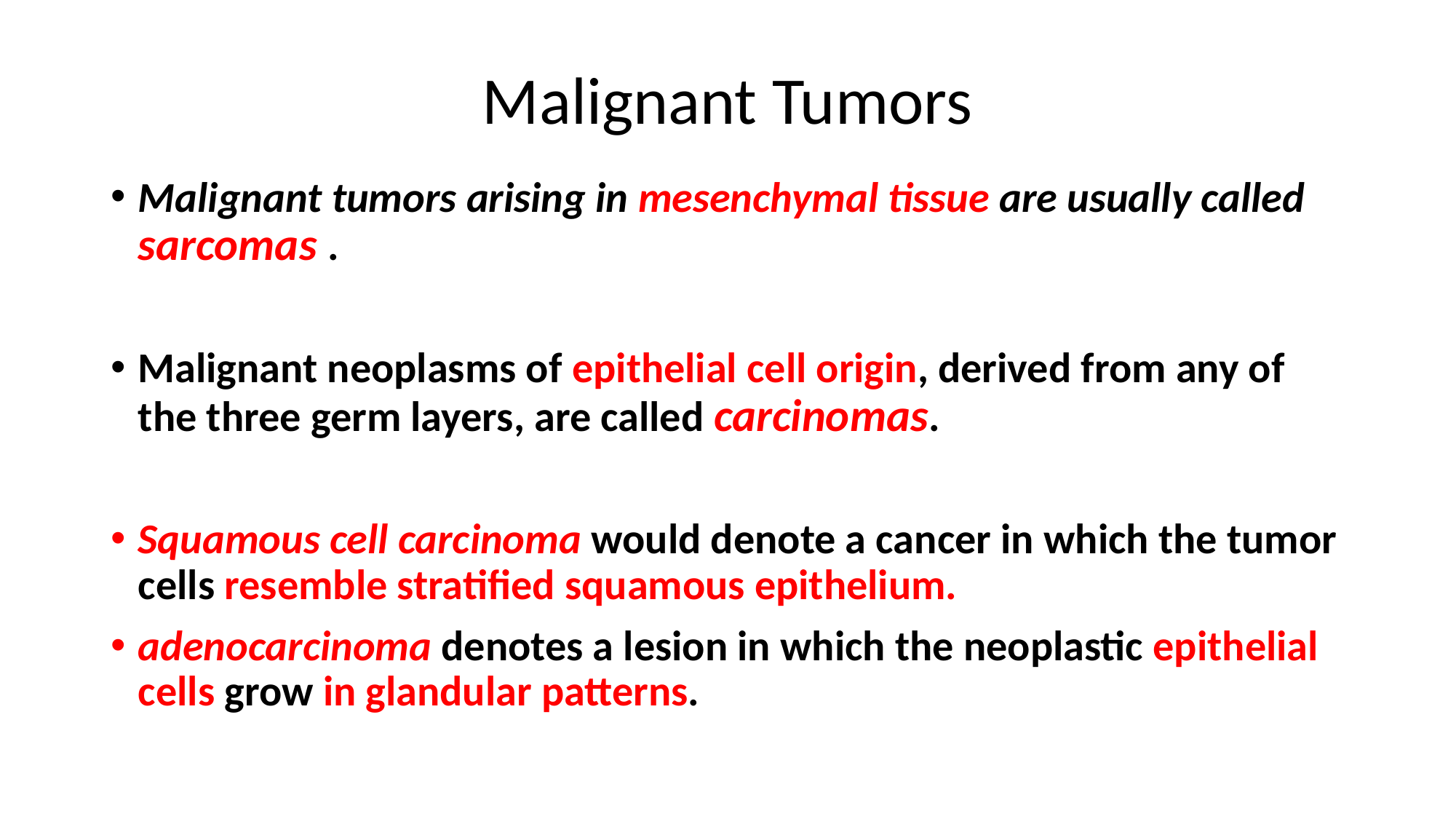

# Malignant Tumors
Malignant tumors arising in mesenchymal tissue are usually called sarcomas .

Malignant neoplasms of epithelial cell origin, derived from any of the three germ layers, are called carcinomas.

Squamous cell carcinoma would denote a cancer in which the tumor cells resemble stratified squamous epithelium.
adenocarcinoma denotes a lesion in which the neoplastic epithelial cells grow in glandular patterns.